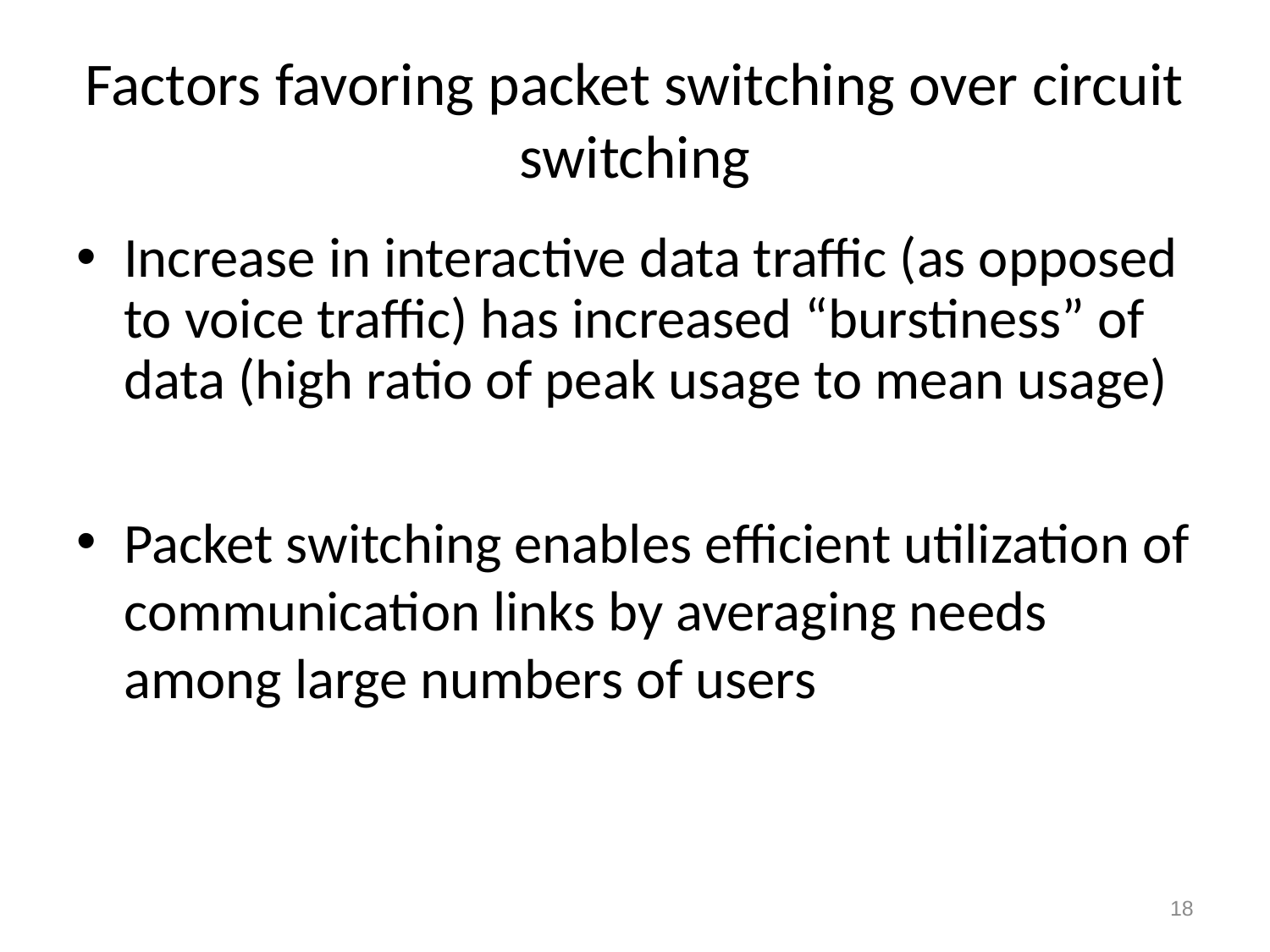

# Factors favoring packet switching over circuit switching
Increase in interactive data traffic (as opposed to voice traffic) has increased “burstiness” of data (high ratio of peak usage to mean usage)

Packet switching enables efficient utilization of communication links by averaging needs among large numbers of users

18